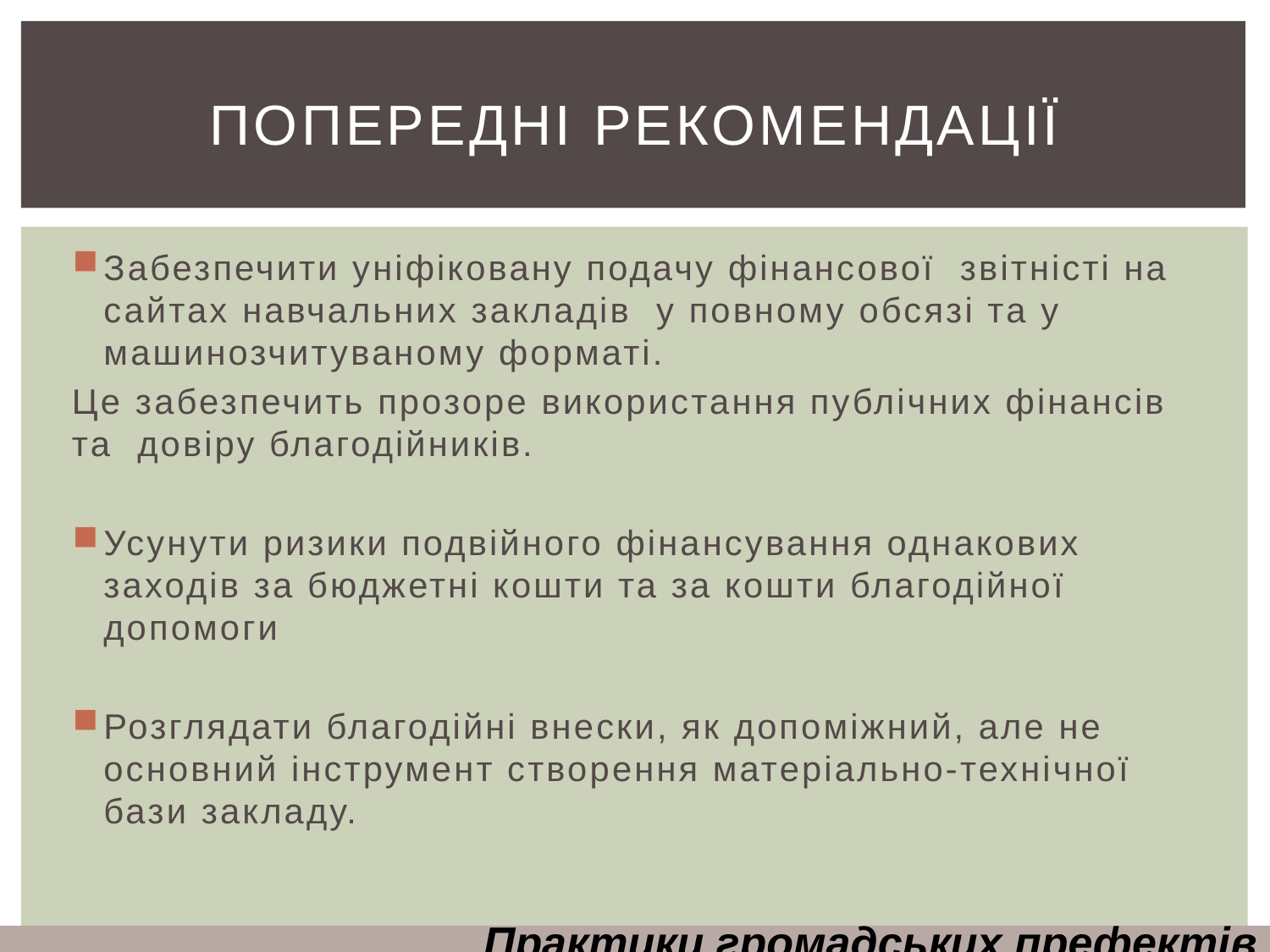

# Попередні рекомендації
Забезпечити уніфіковану подачу фінансової  звітністі на сайтах навчальних закладів  у повному обсязі та у машинозчитуваному форматі.
Це забезпечить прозоре використання публічних фінансів та  довіру благодійників.

Усунути ризики подвійного фінансування однакових заходів за бюджетні кошти та за кошти благодійної допомоги

Розглядати благодійні внески, як допоміжний, але не основний інструмент створення матеріально-технічної бази закладу.

Практики громадських префектів